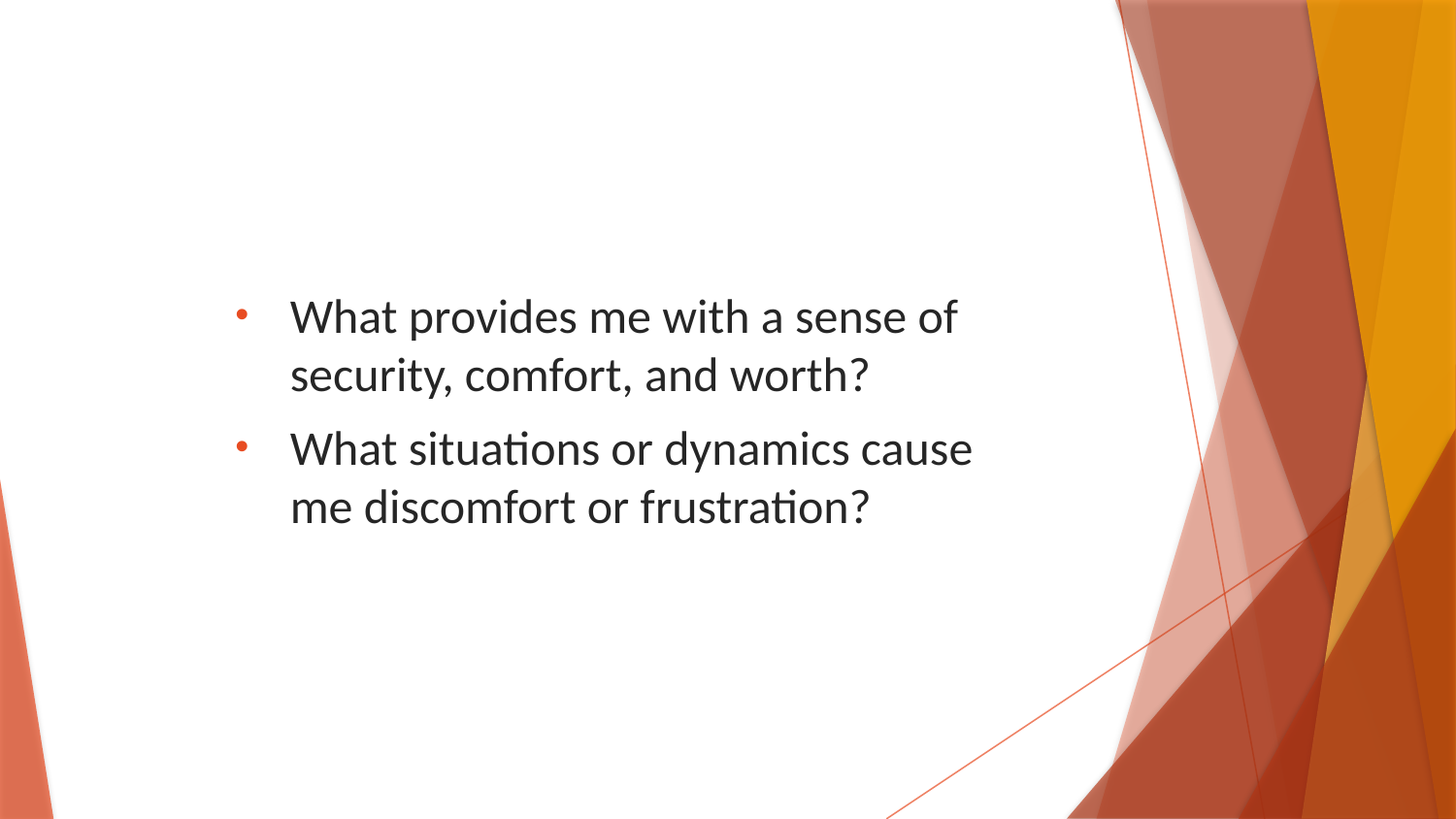

What provides me with a sense of security, comfort, and worth?
What situations or dynamics cause me discomfort or frustration?